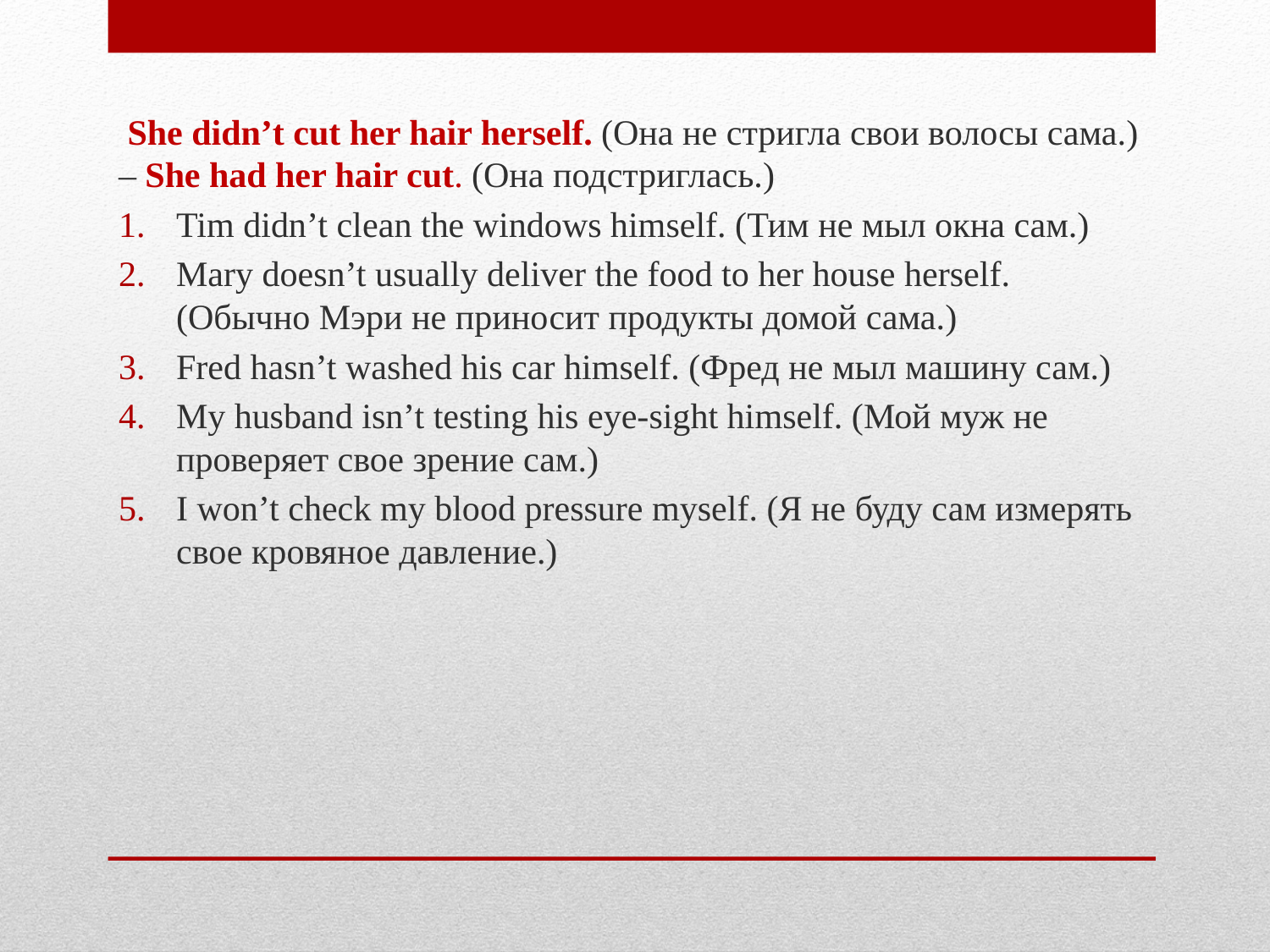

She didn’t cut her hair herself. (Она не стригла свои волосы сама.) – She had her hair cut. (Она подстриглась.)
Tim didn’t clean the windows himself. (Тим не мыл окна сам.)
Mary doesn’t usually deliver the food to her house herself. (Обычно Мэри не приносит продукты домой сама.)
Fred hasn’t washed his car himself. (Фред не мыл машину сам.)
My husband isn’t testing his eye-sight himself. (Мой муж не проверяет свое зрение сам.)
I won’t check my blood pressure myself. (Я не буду сам измерять свое кровяное давление.)

#